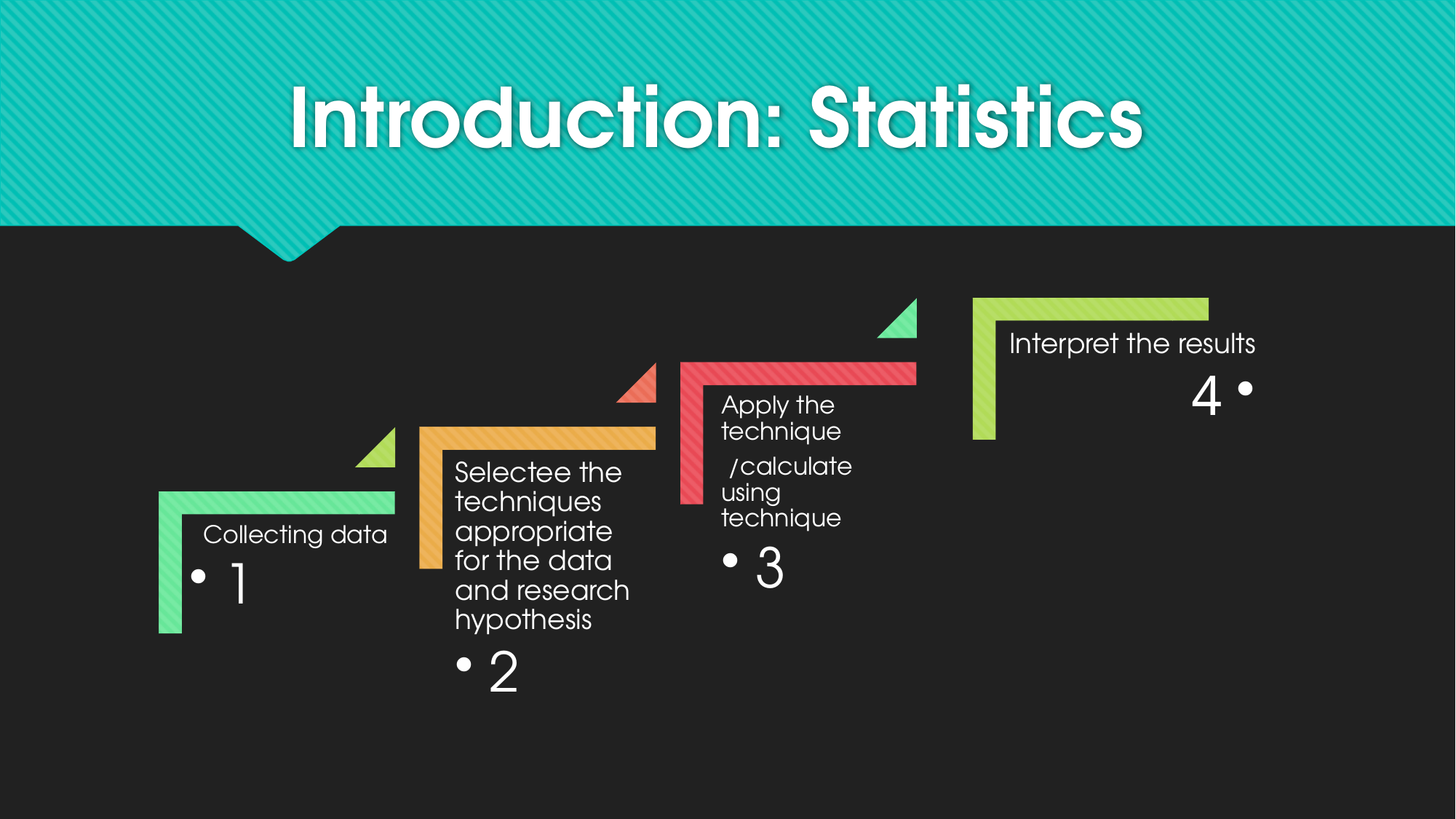

# Introduction: Statistics
Collecting data
1
Selectee the techniques  appropriate for the data and research hypothesis
2
Apply the technique
 /calculate using technique
3
Interpret the results
4